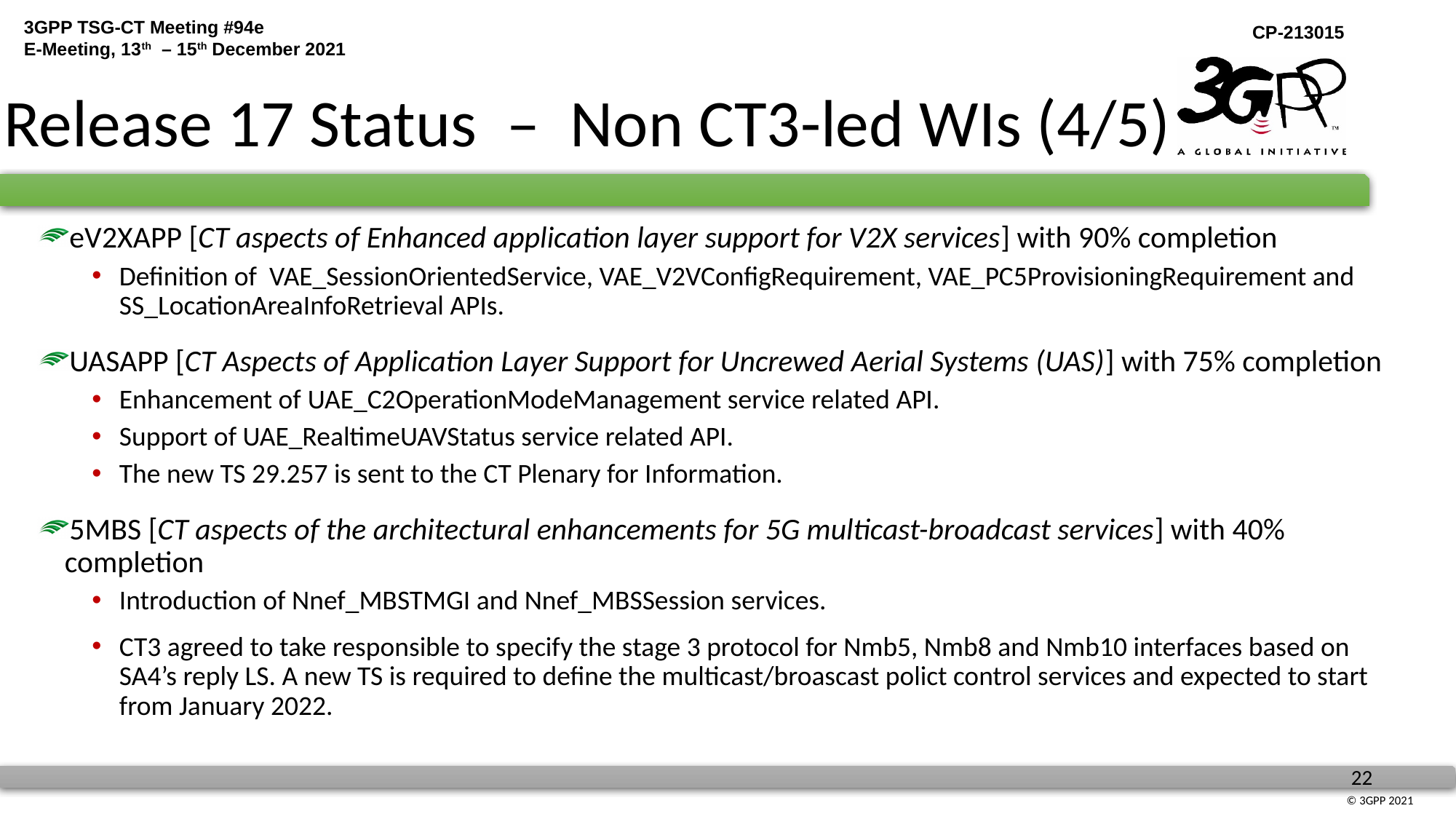

# Release 17 Status  –  Non CT3-led WIs (4/5)
eV2XAPP [CT aspects of Enhanced application layer support for V2X services] with 90% completion
Definition of  VAE_SessionOrientedService, VAE_V2VConfigRequirement, VAE_PC5ProvisioningRequirement and SS_LocationAreaInfoRetrieval APIs.
UASAPP [CT Aspects of Application Layer Support for Uncrewed Aerial Systems (UAS)] with 75% completion
Enhancement of UAE_C2OperationModeManagement service related API.
Support of UAE_RealtimeUAVStatus service related API.
The new TS 29.257 is sent to the CT Plenary for Information.
5MBS [CT aspects of the architectural enhancements for 5G multicast-broadcast services] with 40% completion
Introduction of Nnef_MBSTMGI and Nnef_MBSSession services.
CT3 agreed to take responsible to specify the stage 3 protocol for Nmb5, Nmb8 and Nmb10 interfaces based on SA4’s reply LS. A new TS is required to define the multicast/broascast polict control services and expected to start from January 2022.